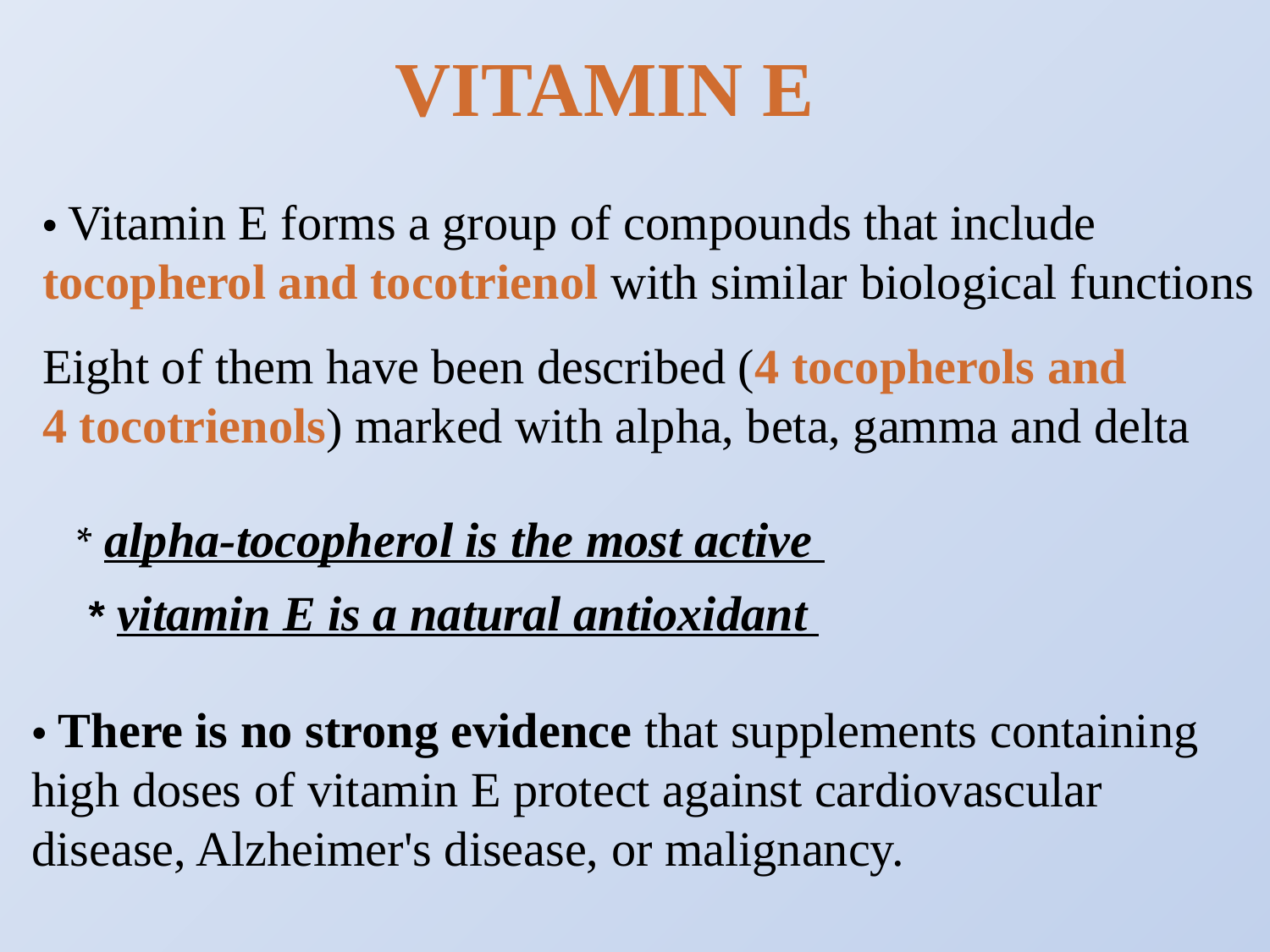

VITAMIN E
• Vitamin E forms a group of compounds that include tocopherol and tocotrienol with similar biological functions

Eight of them have been described (4 tocopherols and
4 tocotrienols) marked with alpha, beta, gamma and delta

   * alpha-tocopherol is the most active

* vitamin E is a natural antioxidant

• There is no strong evidence that supplements containing high doses of vitamin E protect against cardiovascular disease, Alzheimer's disease, or malignancy.